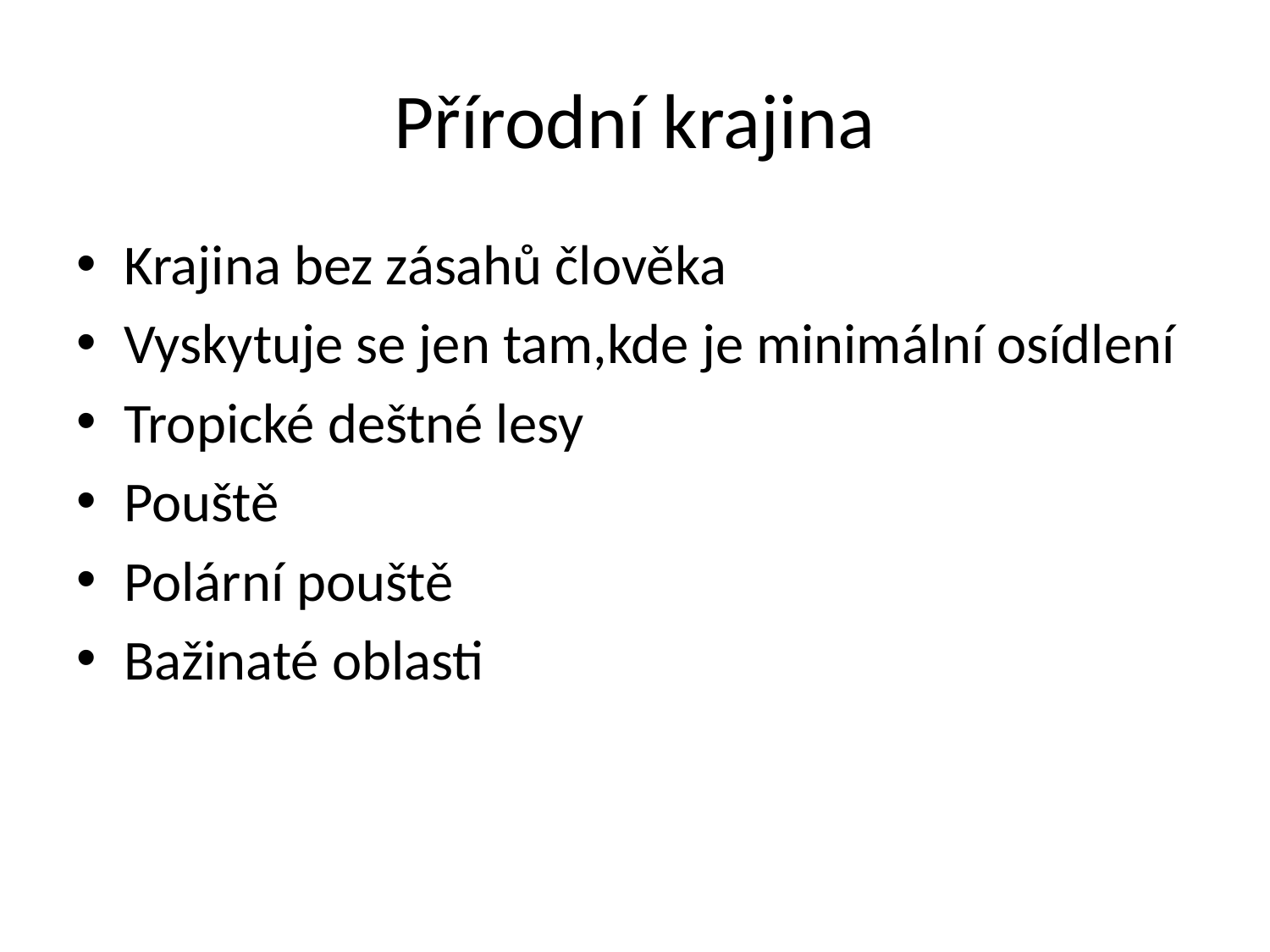

# Přírodní krajina
Krajina bez zásahů člověka
Vyskytuje se jen tam,kde je minimální osídlení
Tropické deštné lesy
Pouště
Polární pouště
Bažinaté oblasti